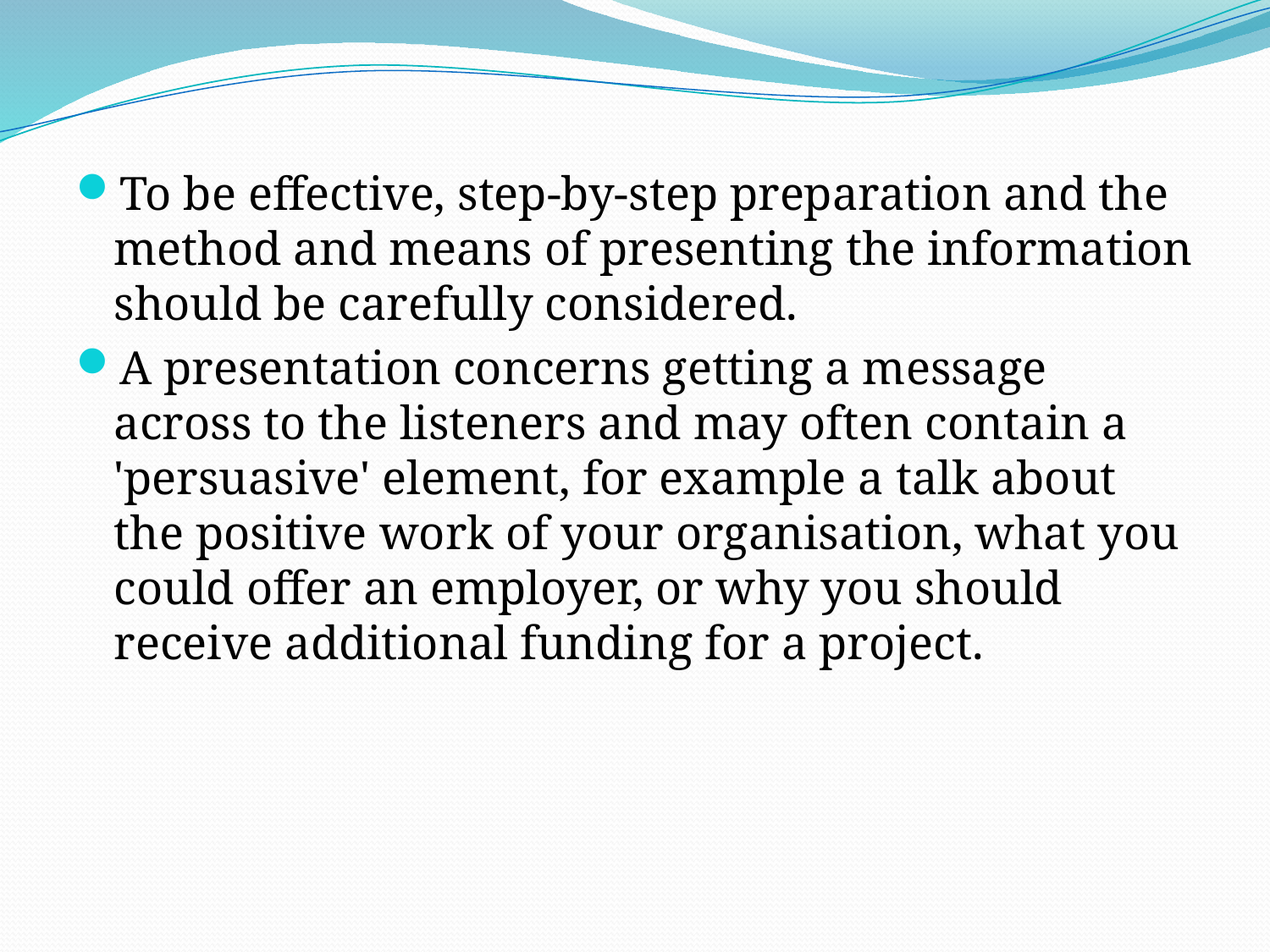

To be effective, step-by-step preparation and the method and means of presenting the information should be carefully considered.
A presentation concerns getting a message across to the listeners and may often contain a 'persuasive' element, for example a talk about the positive work of your organisation, what you could offer an employer, or why you should receive additional funding for a project.